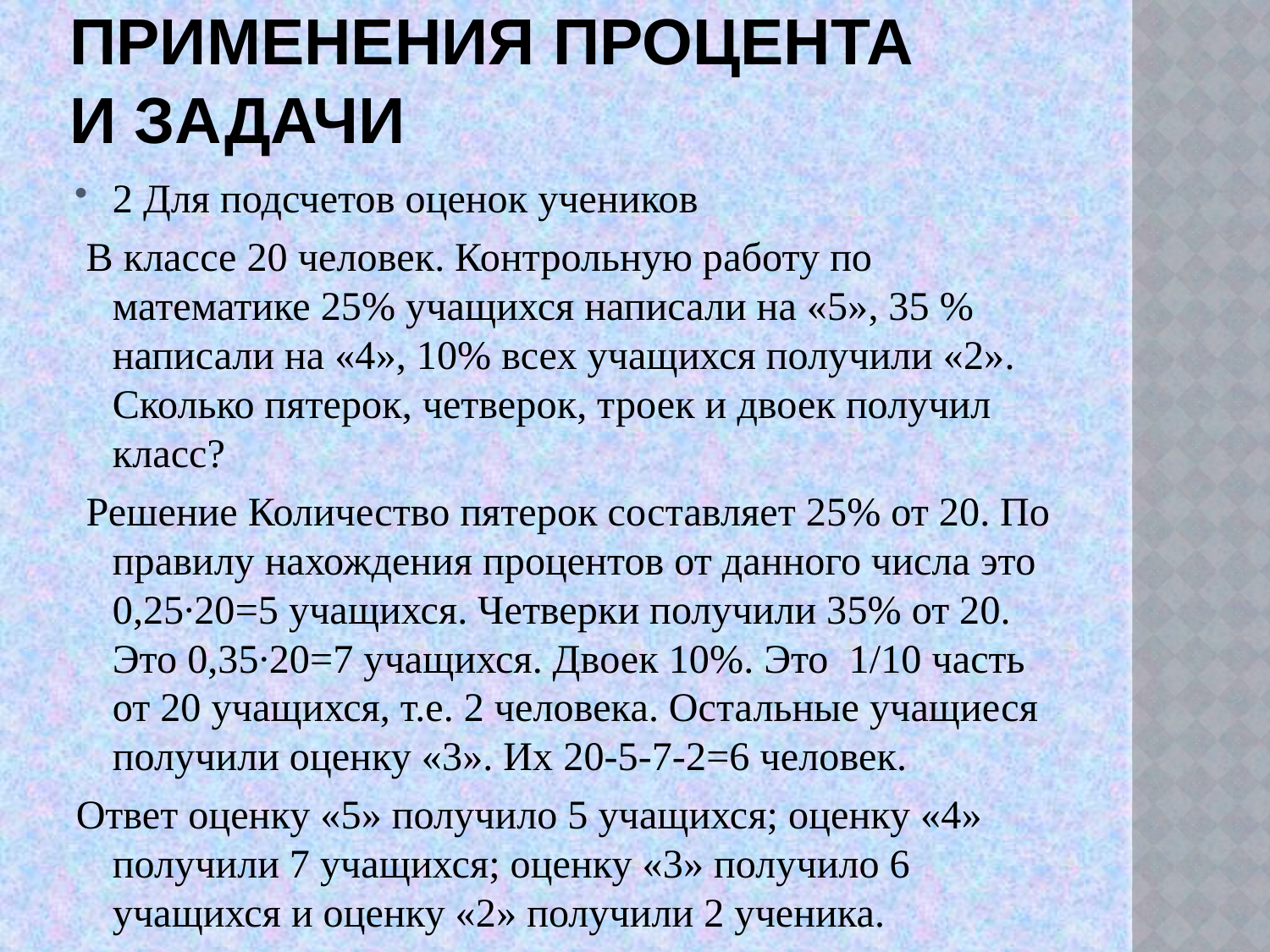

# Применения процента и задачи
2 Для подсчетов оценок учеников
 В классе 20 человек. Контрольную работу по математике 25% учащихся написали на «5», 35 % написали на «4», 10% всех учащихся получили «2». Сколько пятерок, четверок, троек и двоек получил класс?
 Решение Количество пятерок составляет 25% от 20. По правилу нахождения процентов от данного числа это 0,25∙20=5 учащихся. Четверки получили 35% от 20. Это 0,35∙20=7 учащихся. Двоек 10%. Это  1/10 часть от 20 учащихся, т.е. 2 человека. Остальные учащиеся получили оценку «3». Их 20-5-7-2=6 человек.
Ответ оценку «5» получило 5 учащихся; оценку «4» получили 7 учащихся; оценку «3» получило 6 учащихся и оценку «2» получили 2 ученика.